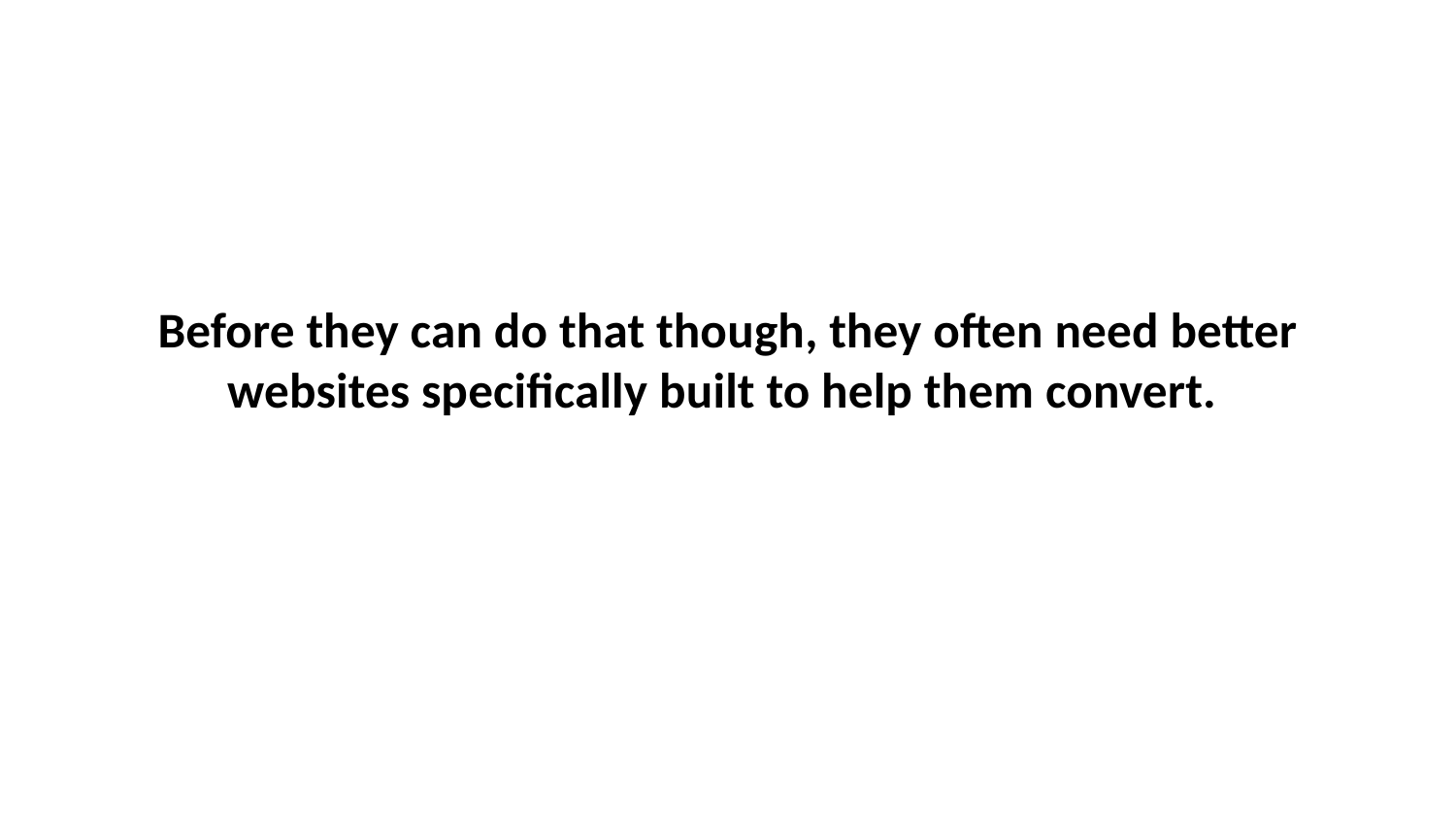

# Before they can do that though, they often need better websites specifically built to help them convert.